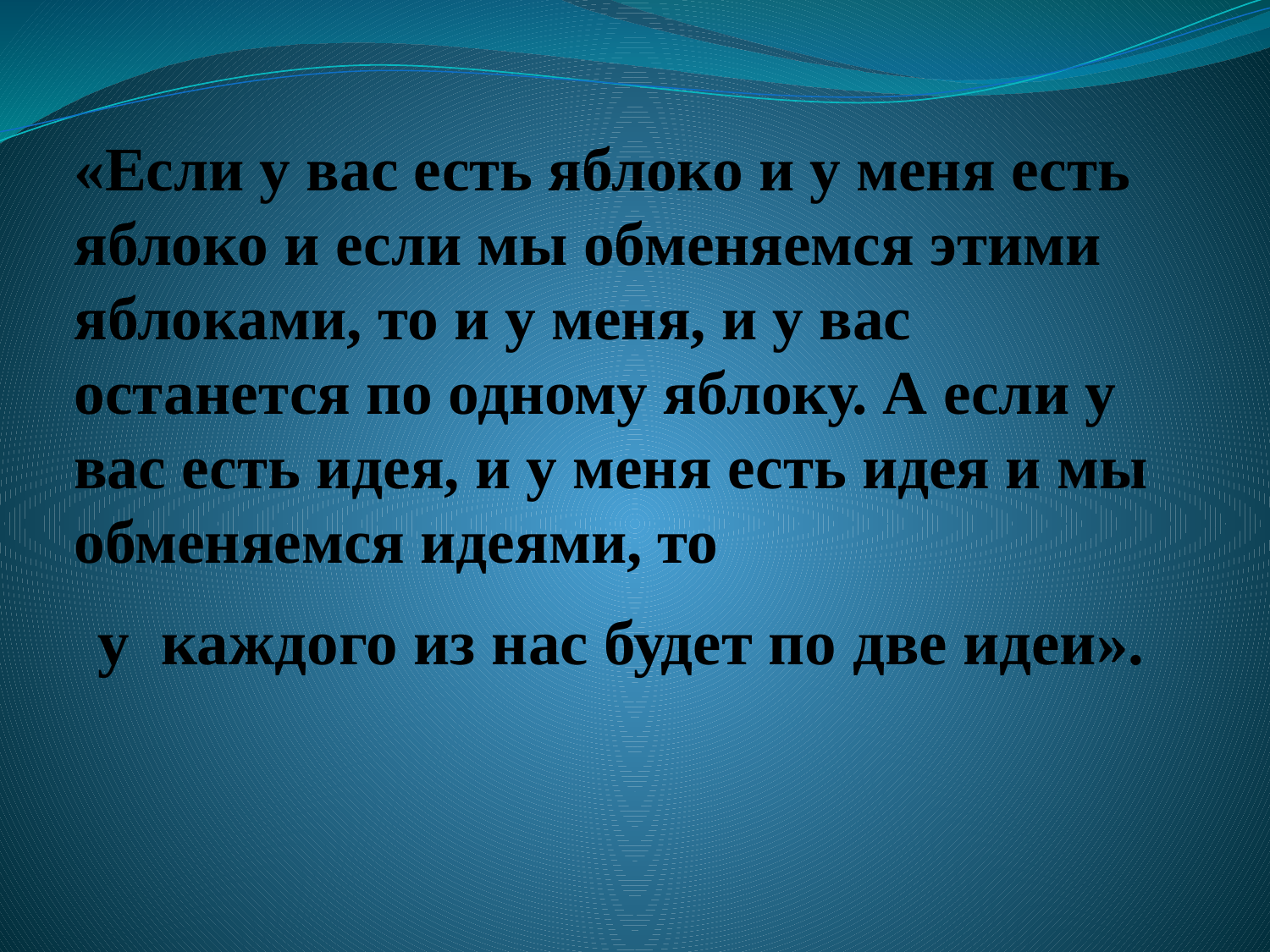

# «Если у вас есть яблоко и у меня есть яблоко и если мы обменяемся этими яблоками, то и у меня, и у вас останется по одному яблоку. А если у вас есть идея, и у меня есть идея и мы обменяемся идеями, то
у  каждого из нас будет по две идеи».